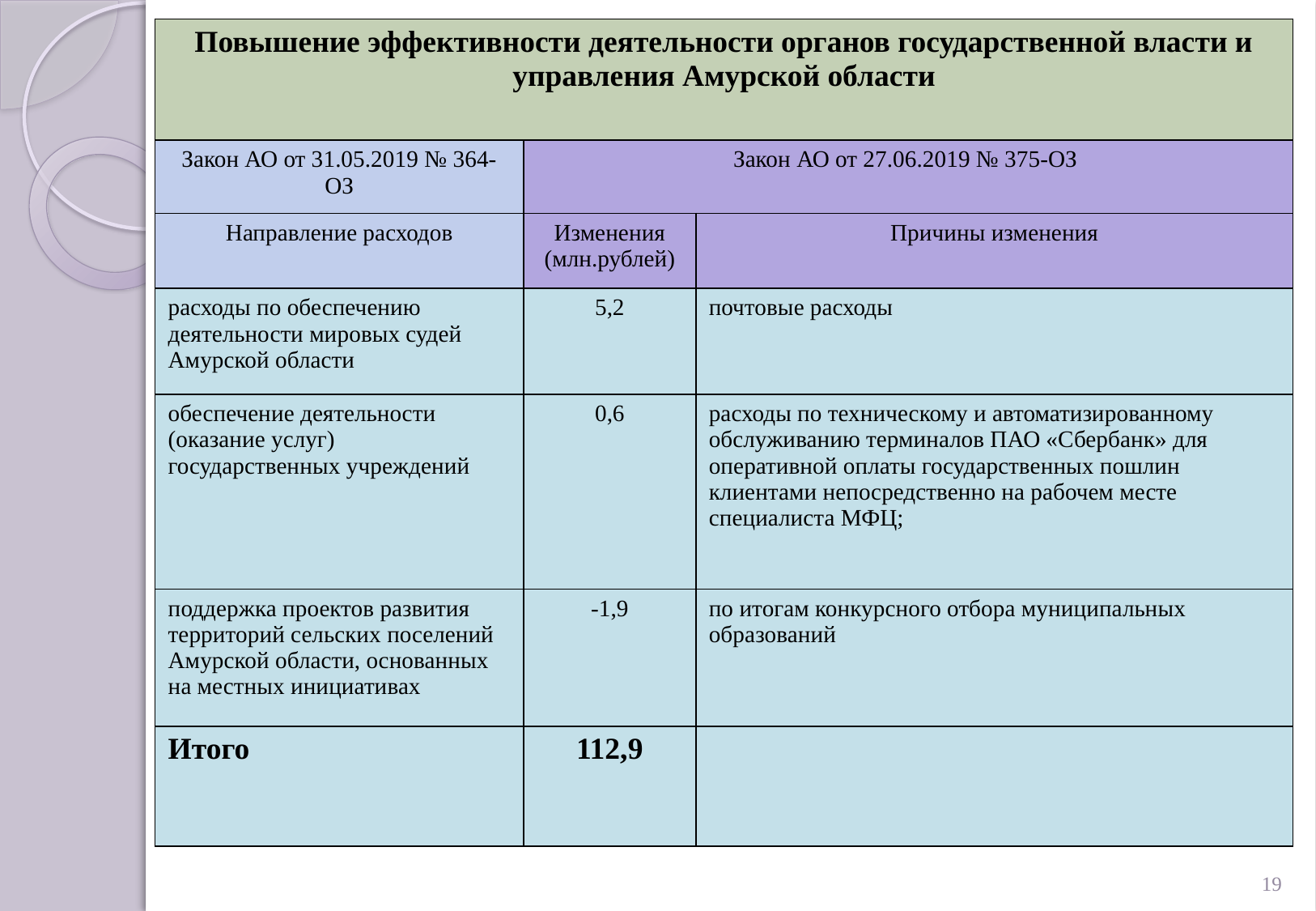

| Повышение эффективности деятельности органов государственной власти и управления Амурской области |  |  |
| --- | --- | --- |
| Закон АО от 31.05.2019 № 364-ОЗ | Закон АО от 27.06.2019 № 375-ОЗ |  |
| Направление расходов | Изменения (млн.рублей) | Причины изменения |
| расходы по обеспечению деятельности мировых судей Амурской области | 5,2 | почтовые расходы |
| обеспечение деятельности (оказание услуг) государственных учреждений | 0,6 | расходы по техническому и автоматизированному обслуживанию терминалов ПАО «Сбербанк» для оперативной оплаты государственных пошлин клиентами непосредственно на рабочем месте специалиста МФЦ; |
| поддержка проектов развития территорий сельских поселений Амурской области, основанных на местных инициативах | -1,9 | по итогам конкурсного отбора муниципальных образований |
| Итого | 112,9 |  |
19